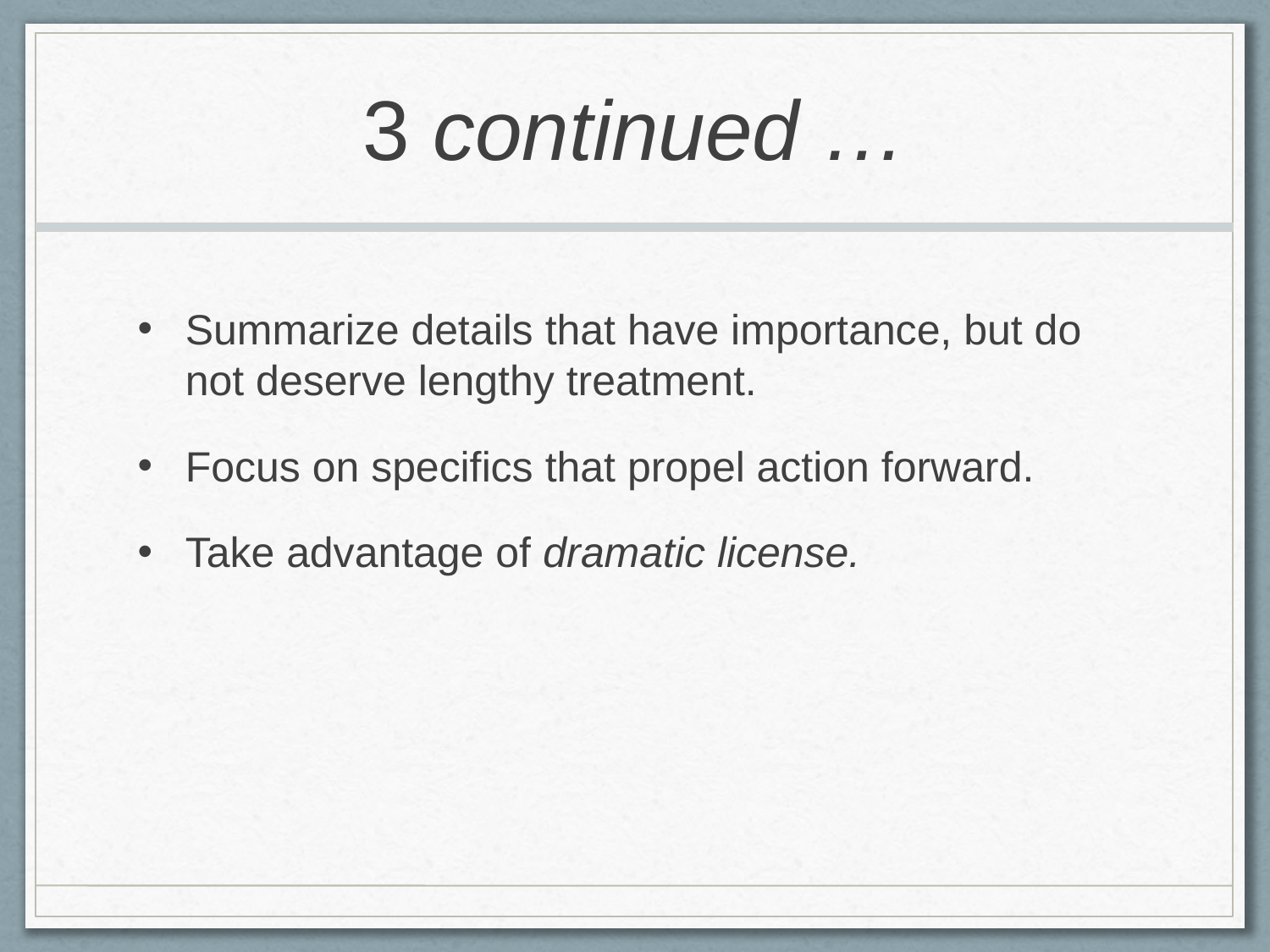

# 3 continued …
Summarize details that have importance, but do not deserve lengthy treatment.
Focus on specifics that propel action forward.
Take advantage of dramatic license.